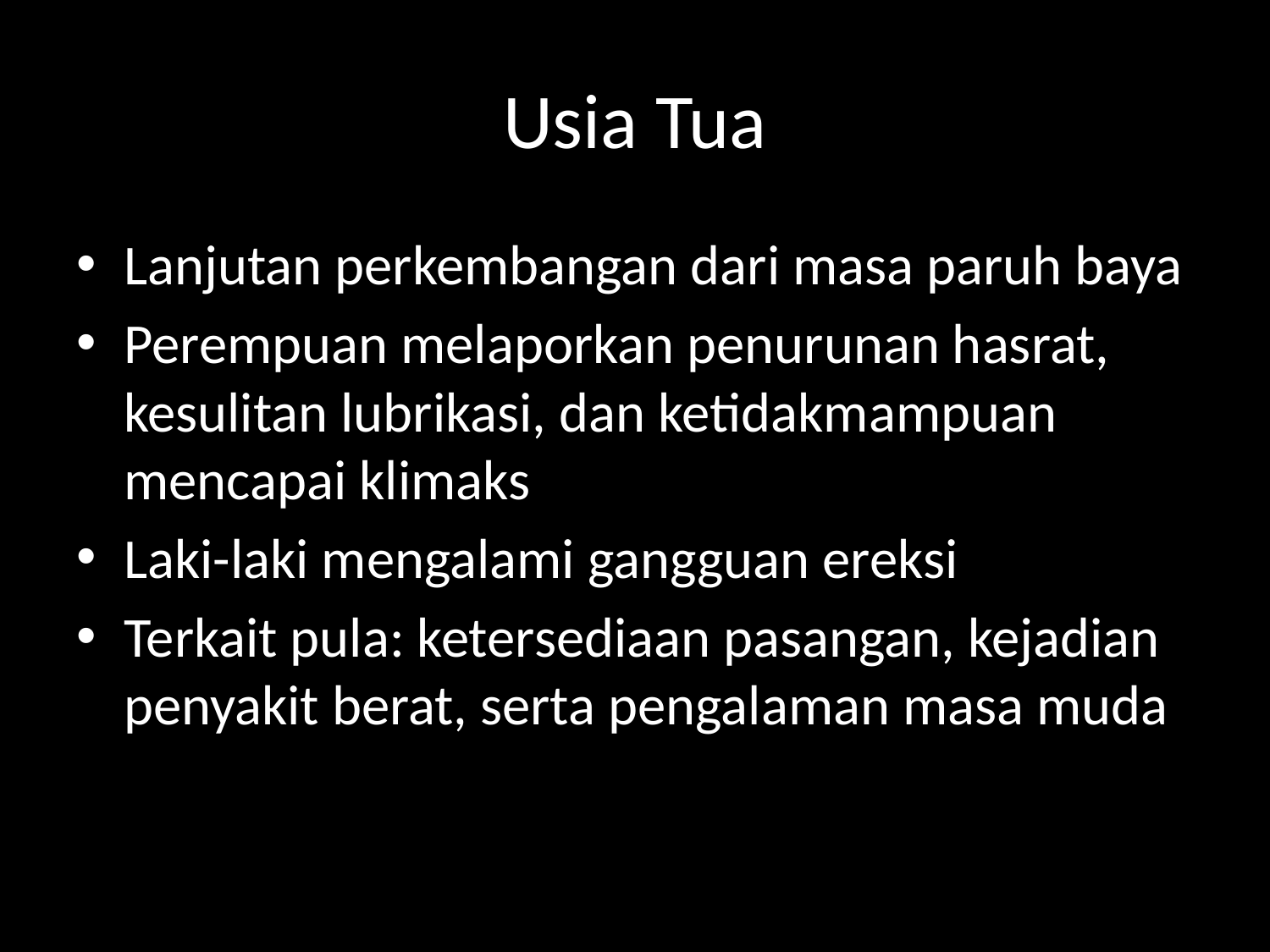

# Usia Tua
Lanjutan perkembangan dari masa paruh baya
Perempuan melaporkan penurunan hasrat, kesulitan lubrikasi, dan ketidakmampuan mencapai klimaks
Laki-laki mengalami gangguan ereksi
Terkait pula: ketersediaan pasangan, kejadian penyakit berat, serta pengalaman masa muda